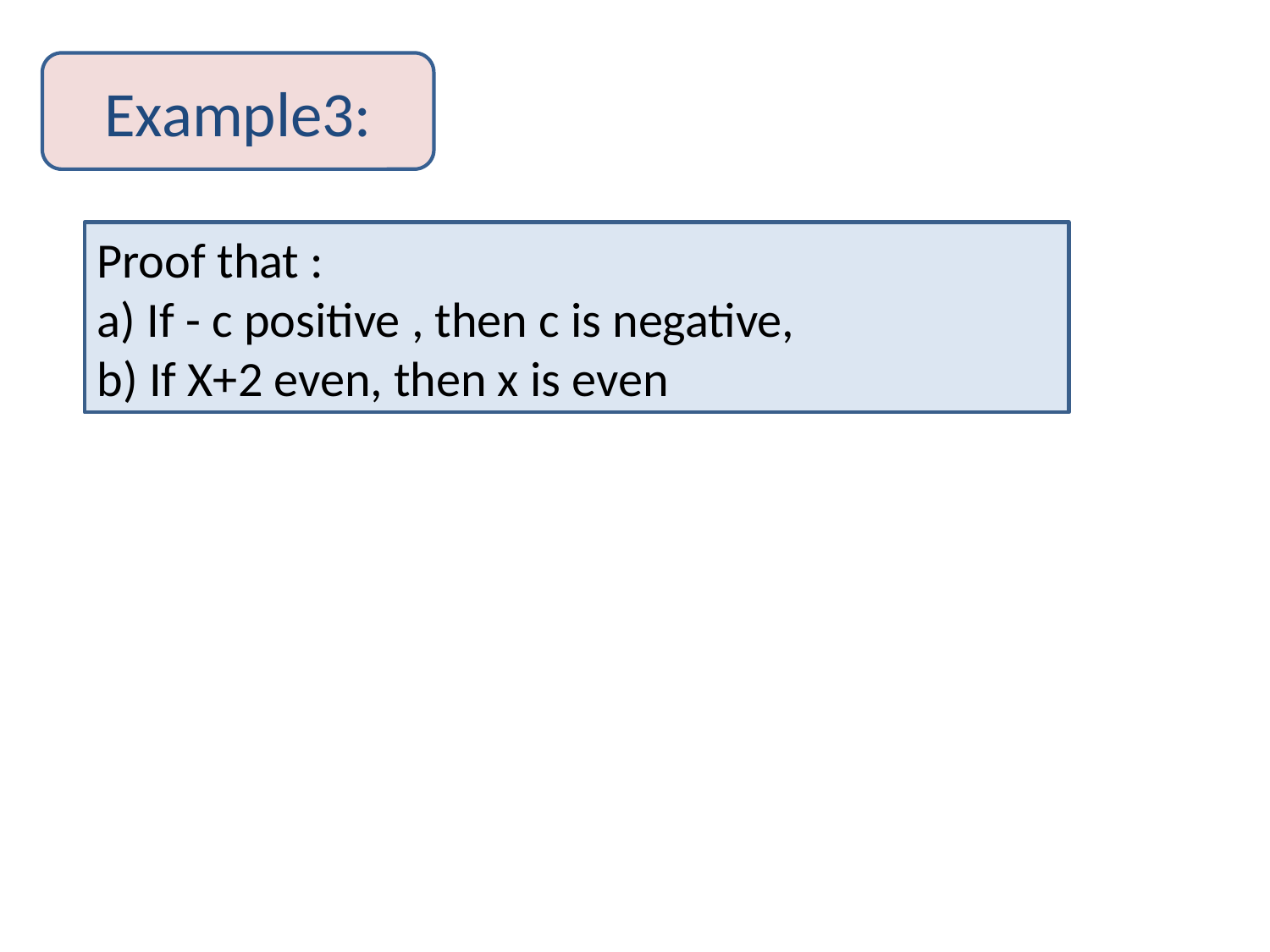

Example3:
Proof that :
a) If - c positive , then c is negative,
b) If X+2 even, then x is even